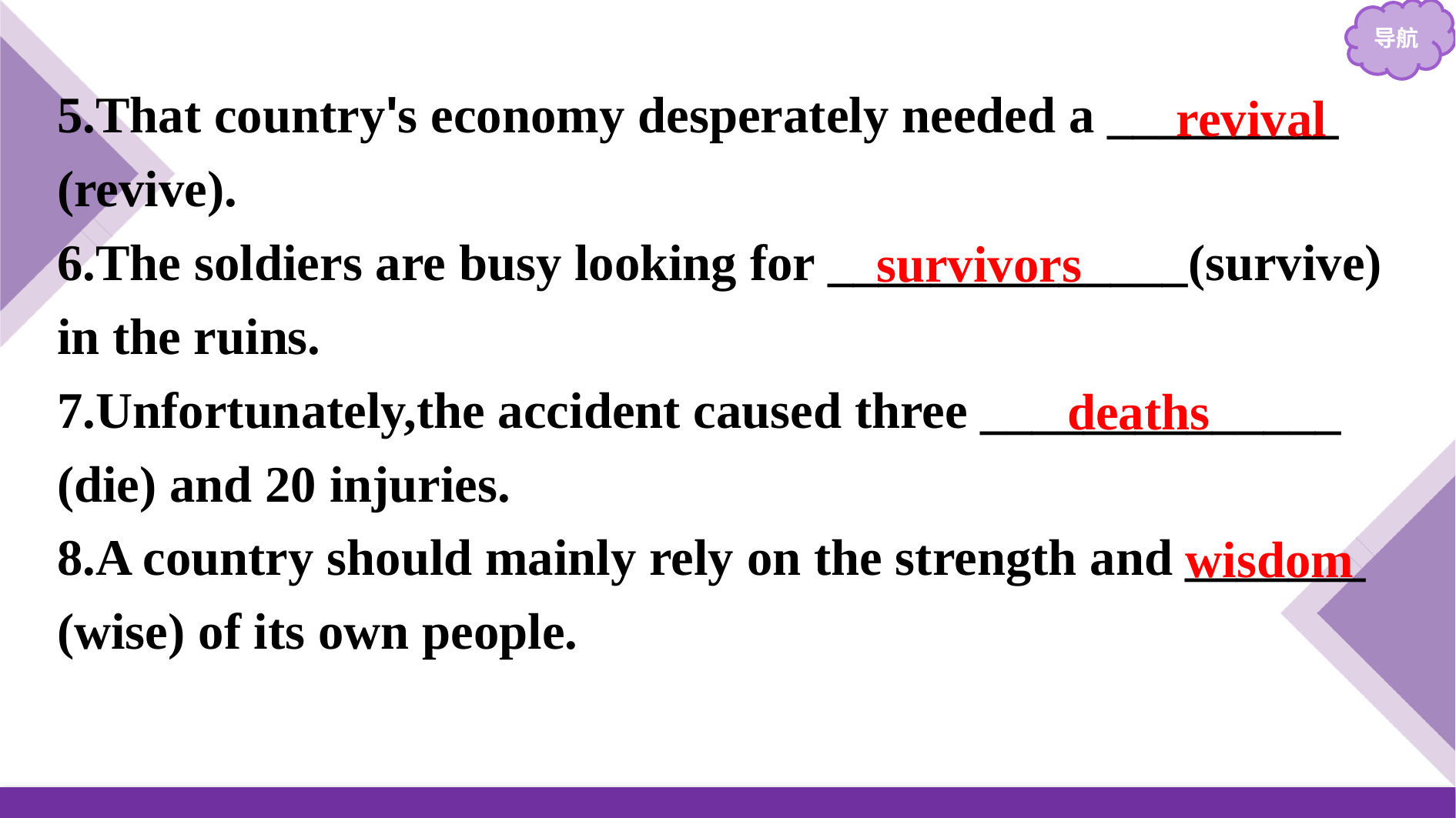

5.That country's economy desperately needed a _________ (revive).
6.The soldiers are busy looking for ______________(survive) in the ruins.
7.Unfortunately,the accident caused three ______________ (die) and 20 injuries.
8.A country should mainly rely on the strength and _______ (wise) of its own people.
revival
survivors
deaths
wisdom